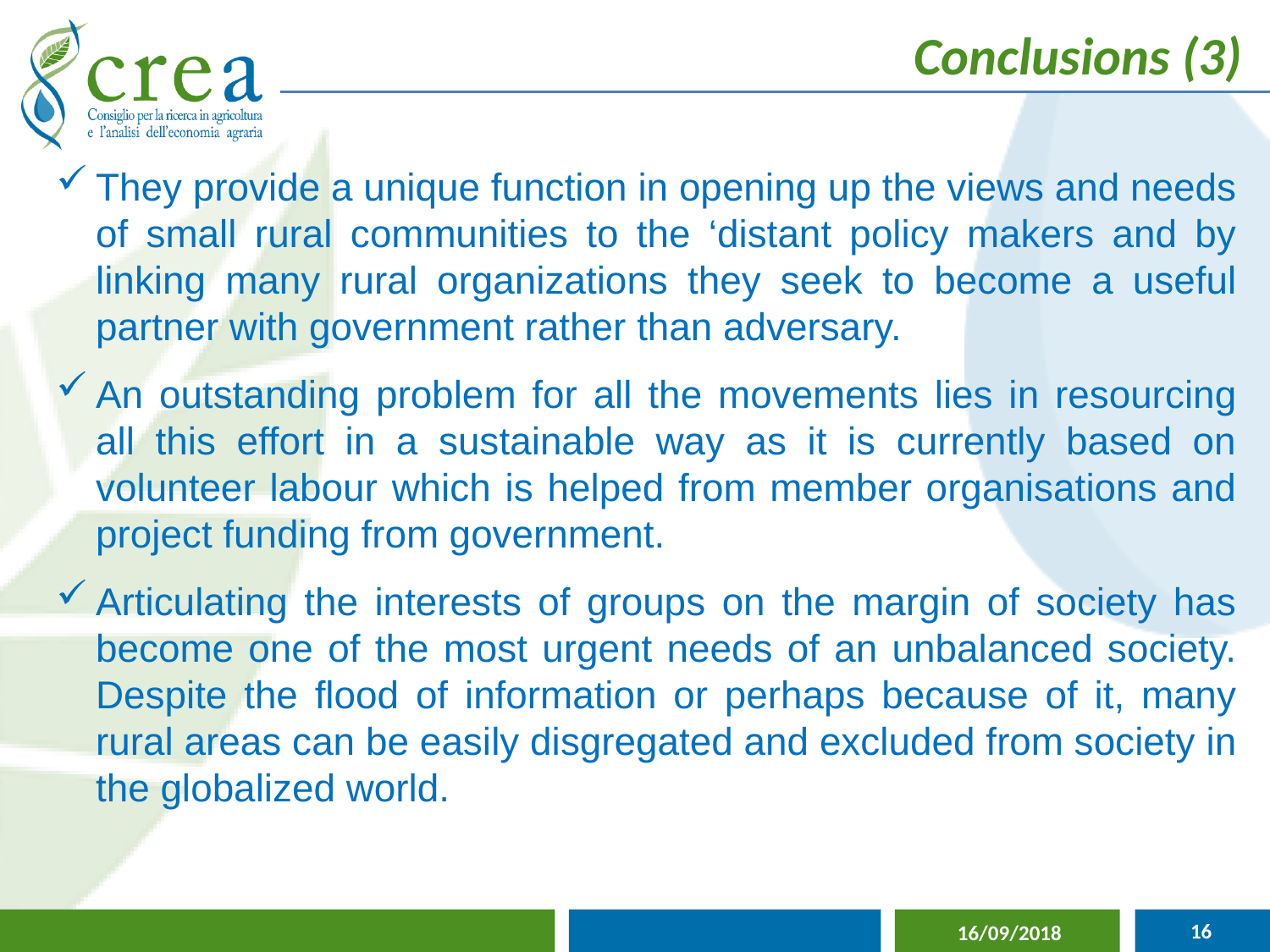

Conclusions (3)
They provide a unique function in opening up the views and needs of small rural communities to the ‘distant policy makers and by linking many rural organizations they seek to become a useful partner with government rather than adversary.
An outstanding problem for all the movements lies in resourcing all this effort in a sustainable way as it is currently based on volunteer labour which is helped from member organisations and project funding from government.
Articulating the interests of groups on the margin of society has become one of the most urgent needs of an unbalanced society. Despite the flood of information or perhaps because of it, many rural areas can be easily disgregated and excluded from society in the globalized world.